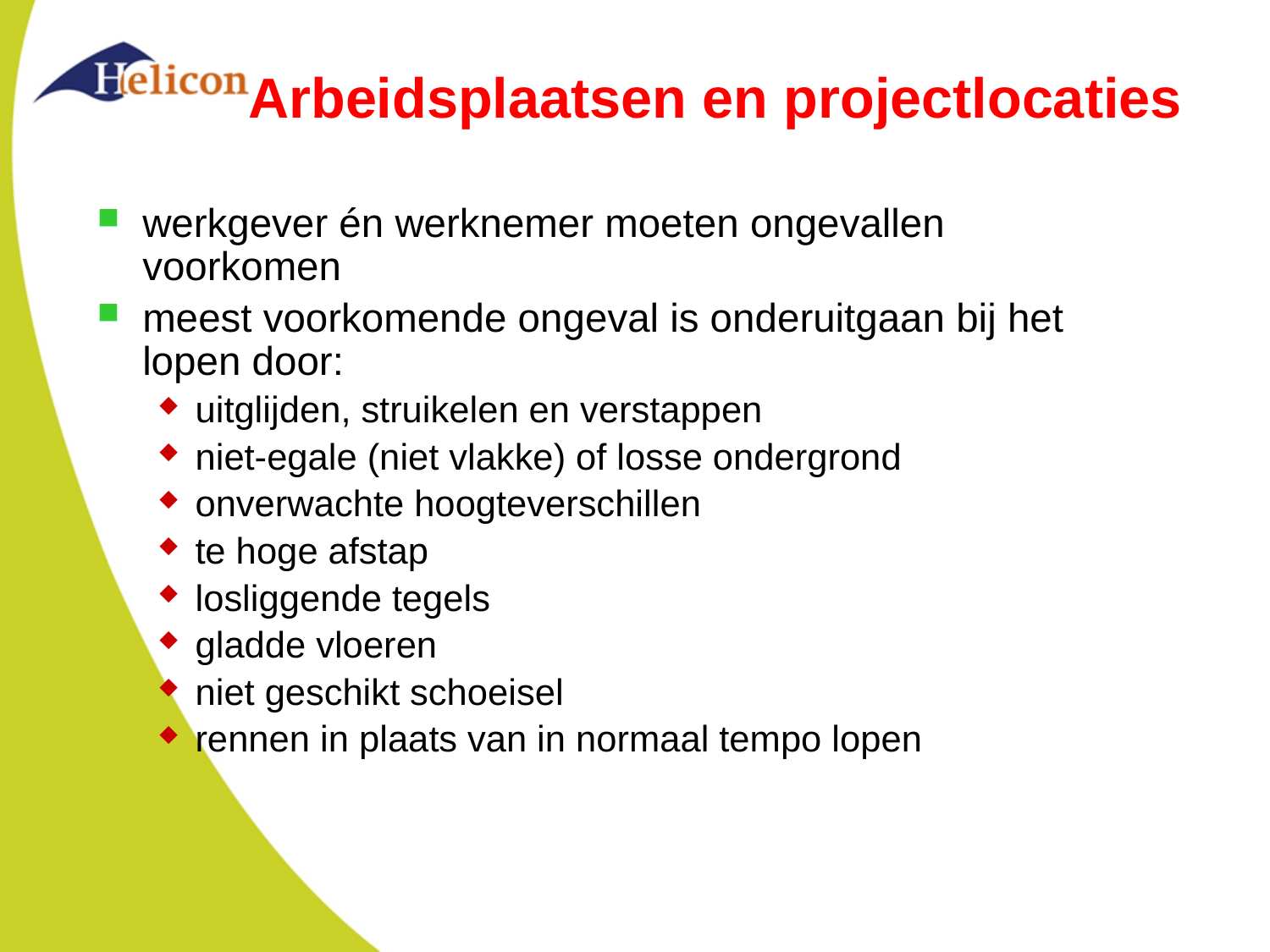

Arbeidsplaatsen en projectlocaties
werkgever én werknemer moeten ongevallen voorkomen
meest voorkomende ongeval is onderuitgaan bij het lopen door:
uitglijden, struikelen en verstappen
niet-egale (niet vlakke) of losse ondergrond
onverwachte hoogteverschillen
te hoge afstap
losliggende tegels
gladde vloeren
niet geschikt schoeisel
rennen in plaats van in normaal tempo lopen